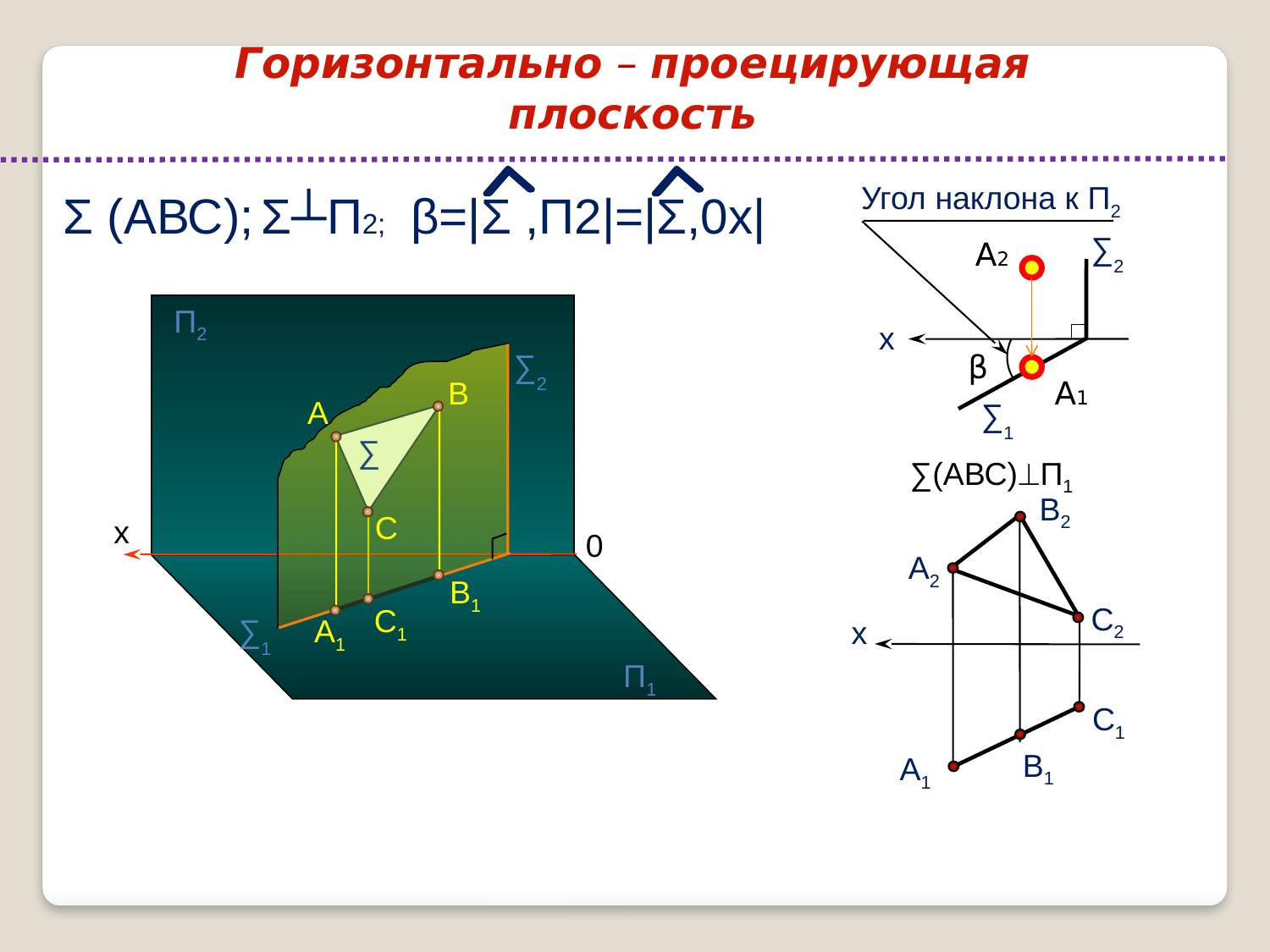

Горизонтально – проецирующая плоскость
Угол наклона к П2

Σ (АВС);
Σ┴П2;
β=|Σ ,П2|=|Σ,0х|

∑2
А2

П2
x

∑2
β

А1
B
A
∑1

∑

∑(АВС)⊥П1
В2
C
x

0

А2

B1

С2

С1
A1
∑1

х

П1
С1

В1
А1